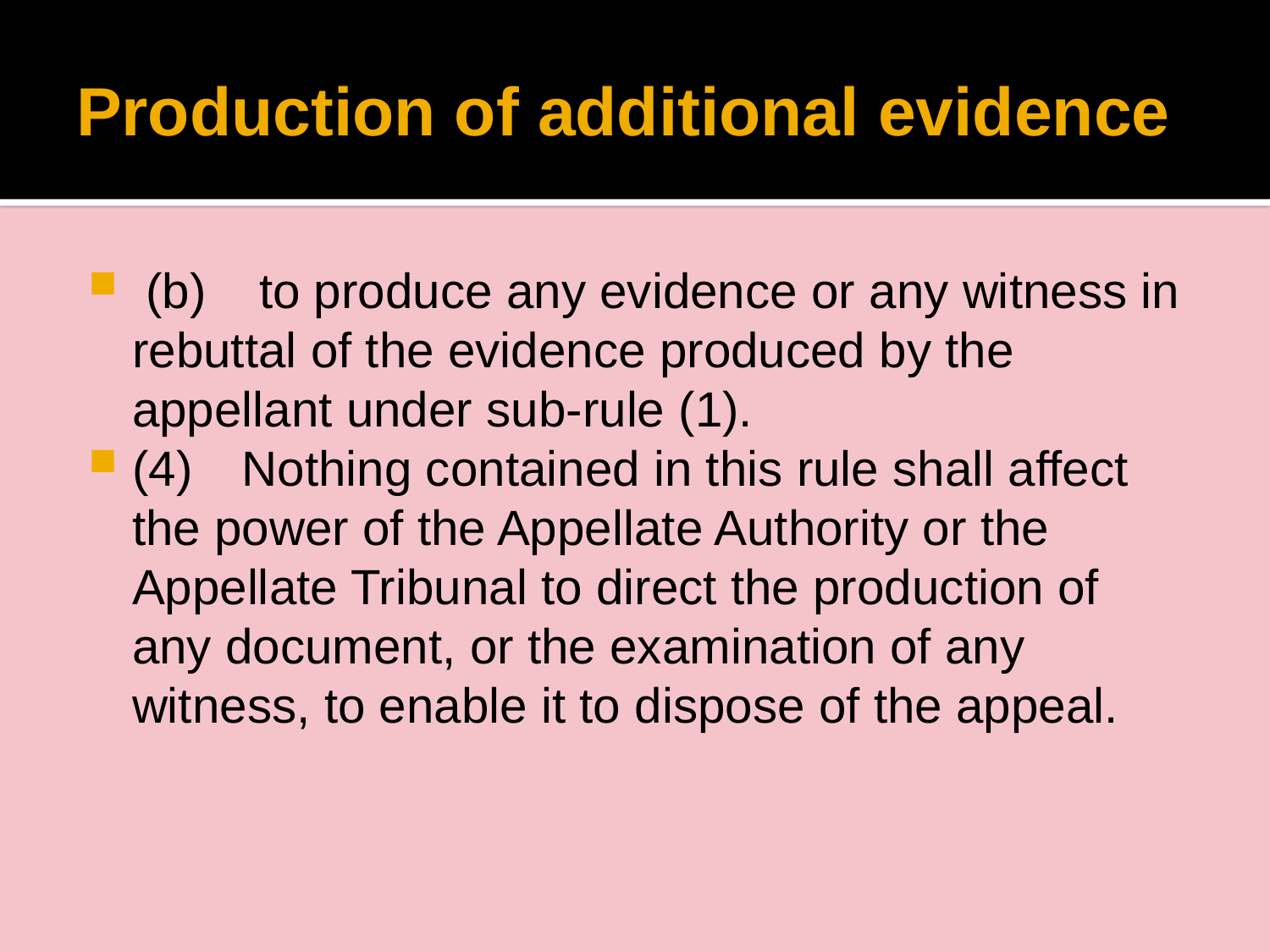

# Production of additional evidence
 (b)	to produce any evidence or any witness in rebuttal of the evidence produced by the appellant under sub-rule (1).
(4) Nothing contained in this rule shall affect the power of the Appellate Authority or the Appellate Tribunal to direct the production of any document, or the examination of any witness, to enable it to dispose of the appeal.